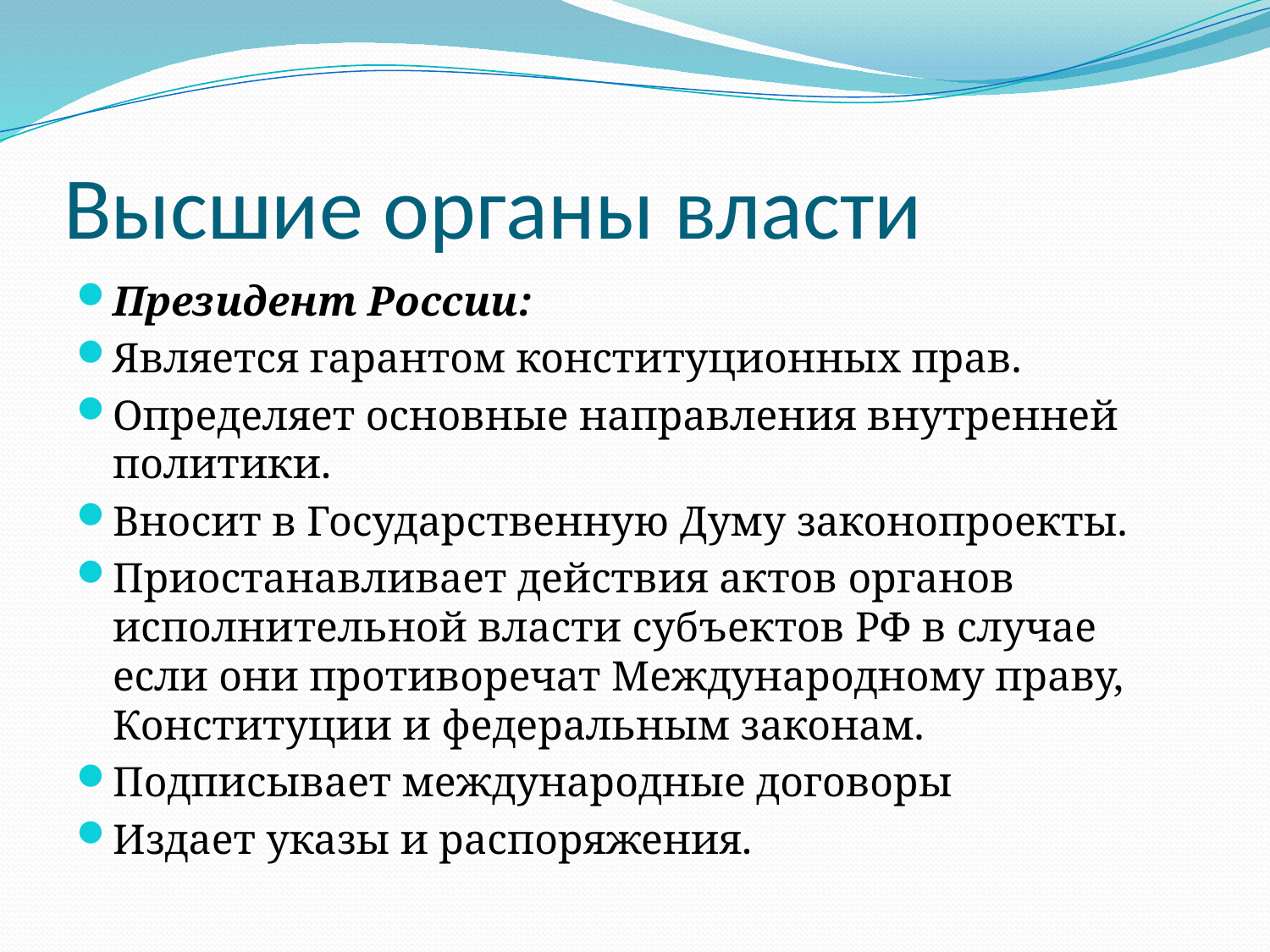

# Высшие органы власти
Президент России:
Является гарантом конституционных прав.
Определяет основные направления внутренней политики.
Вносит в Государственную Думу законопроекты.
Приостанавливает действия актов органов исполнительной власти субъектов РФ в случае если они противоречат Международному праву, Конституции и федеральным законам.
Подписывает международные договоры
Издает указы и распоряжения.